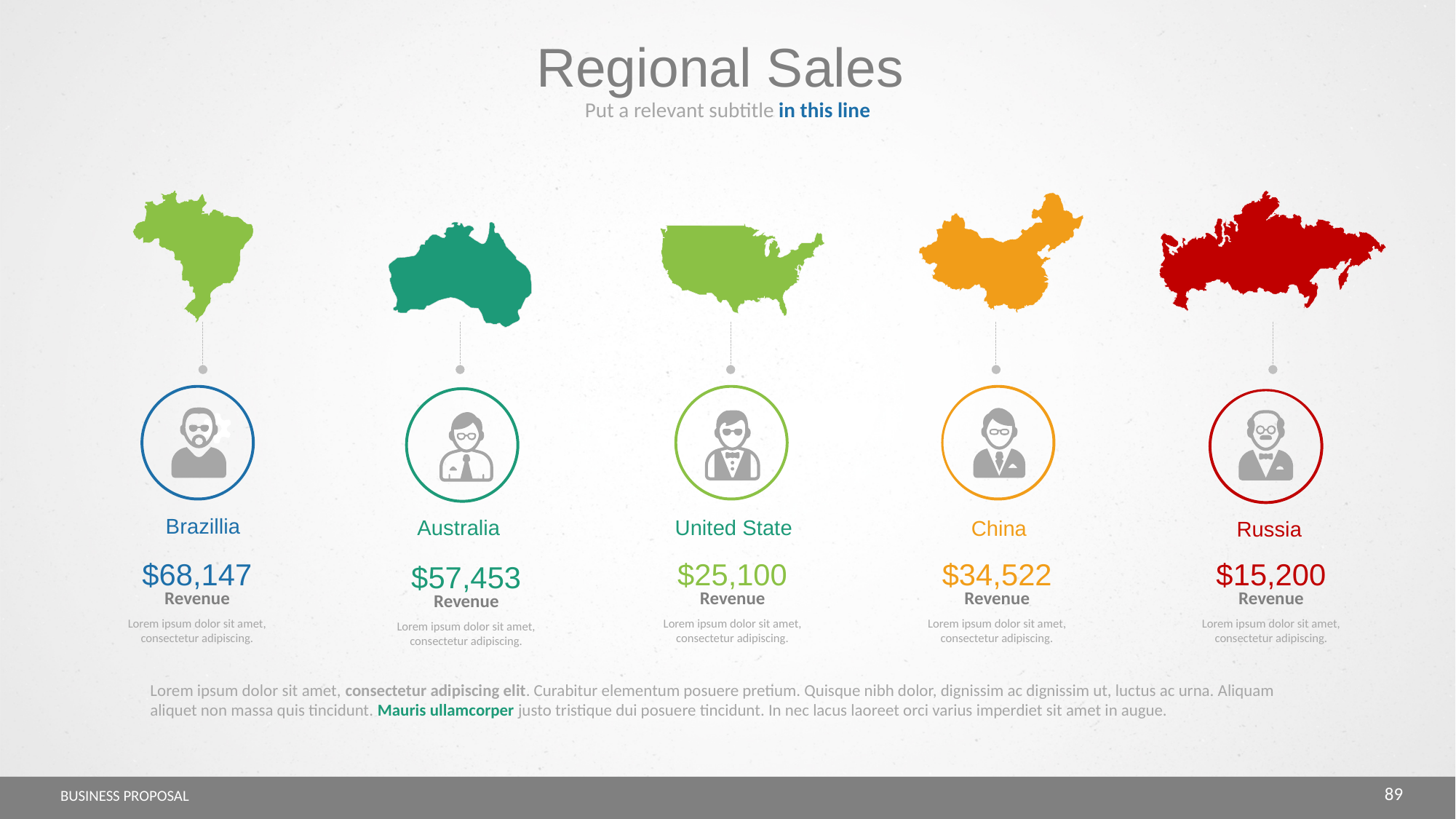

Regional Sales
Put a relevant subtitle in this line

Brazillia
Australia
United State
China
Russia
$34,522
Revenue
Lorem ipsum dolor sit amet, consectetur adipiscing.
$68,147
Revenue
Lorem ipsum dolor sit amet, consectetur adipiscing.
$25,100
Revenue
Lorem ipsum dolor sit amet, consectetur adipiscing.
$15,200
Revenue
Lorem ipsum dolor sit amet, consectetur adipiscing.
$57,453
Revenue
Lorem ipsum dolor sit amet, consectetur adipiscing.
Lorem ipsum dolor sit amet, consectetur adipiscing elit. Curabitur elementum posuere pretium. Quisque nibh dolor, dignissim ac dignissim ut, luctus ac urna. Aliquam aliquet non massa quis tincidunt. Mauris ullamcorper justo tristique dui posuere tincidunt. In nec lacus laoreet orci varius imperdiet sit amet in augue.

89
BUSINESS PROPOSAL